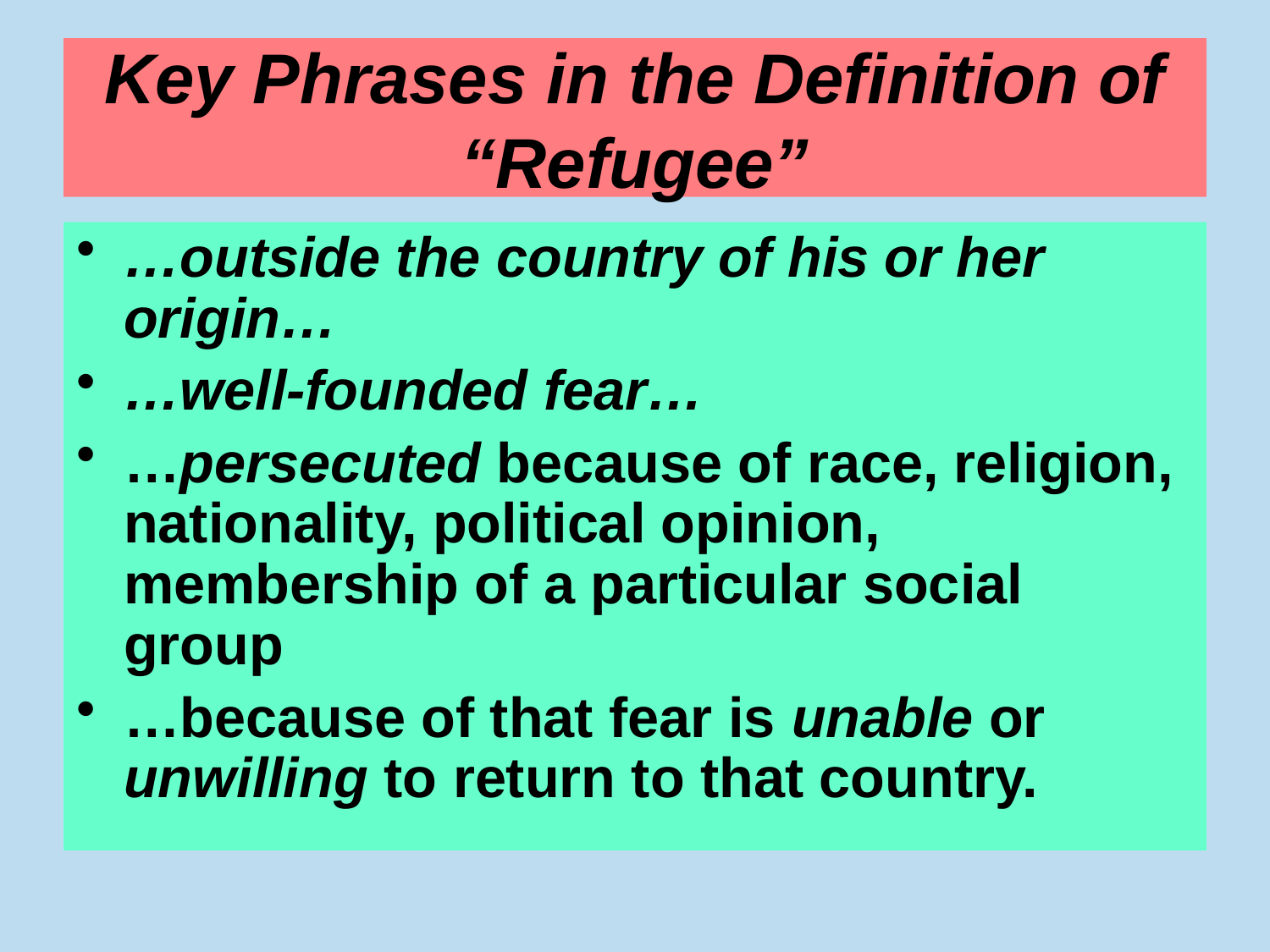

# Key Phrases in the Definition of “Refugee”
…outside the country of his or her origin…
…well-founded fear…
…persecuted because of race, religion, nationality, political opinion, membership of a particular social group
…because of that fear is unable or unwilling to return to that country.